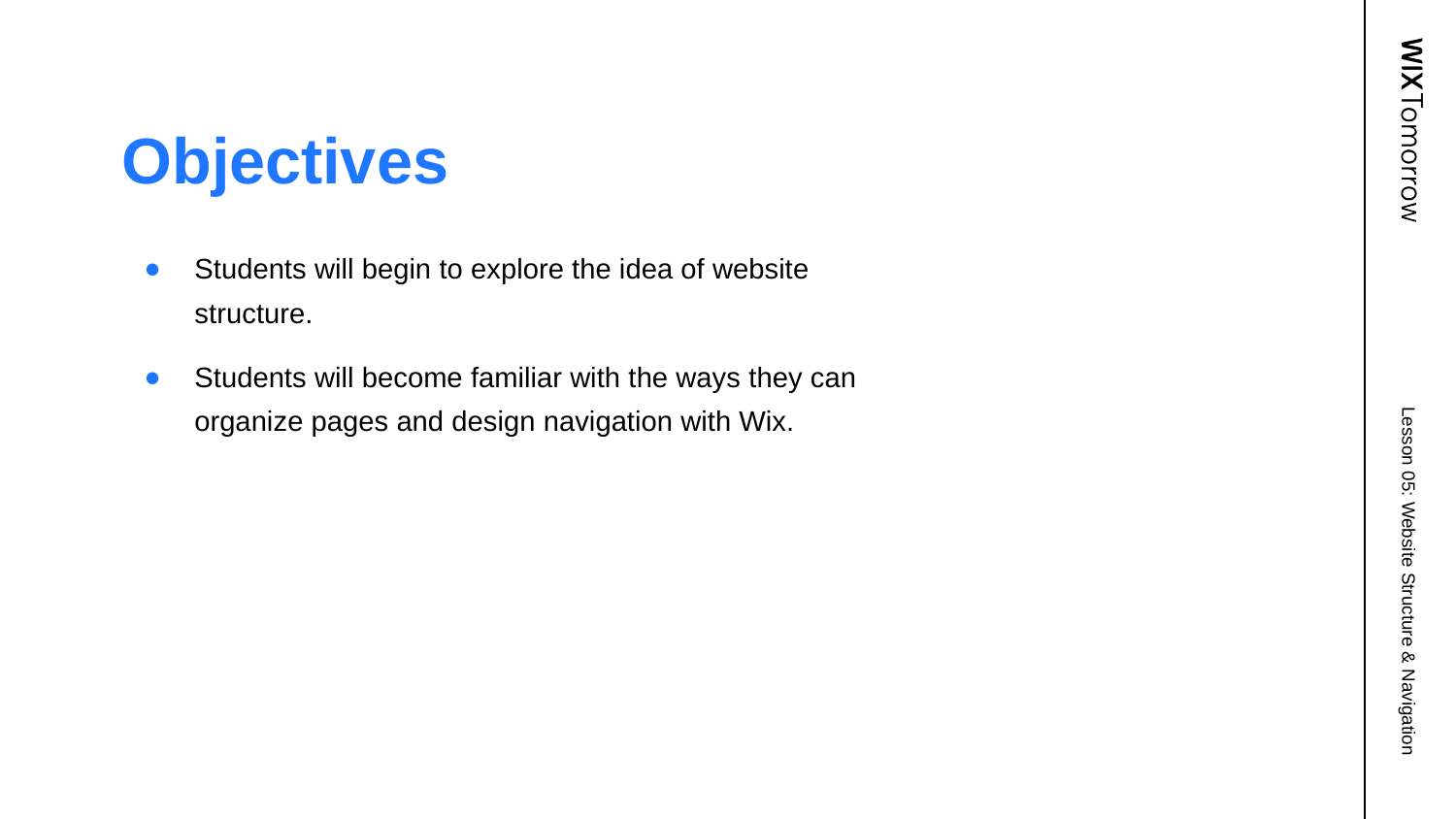

# Objectives
Students will begin to explore the idea of website structure.
Students will become familiar with the ways they can organize pages and design navigation with Wix.